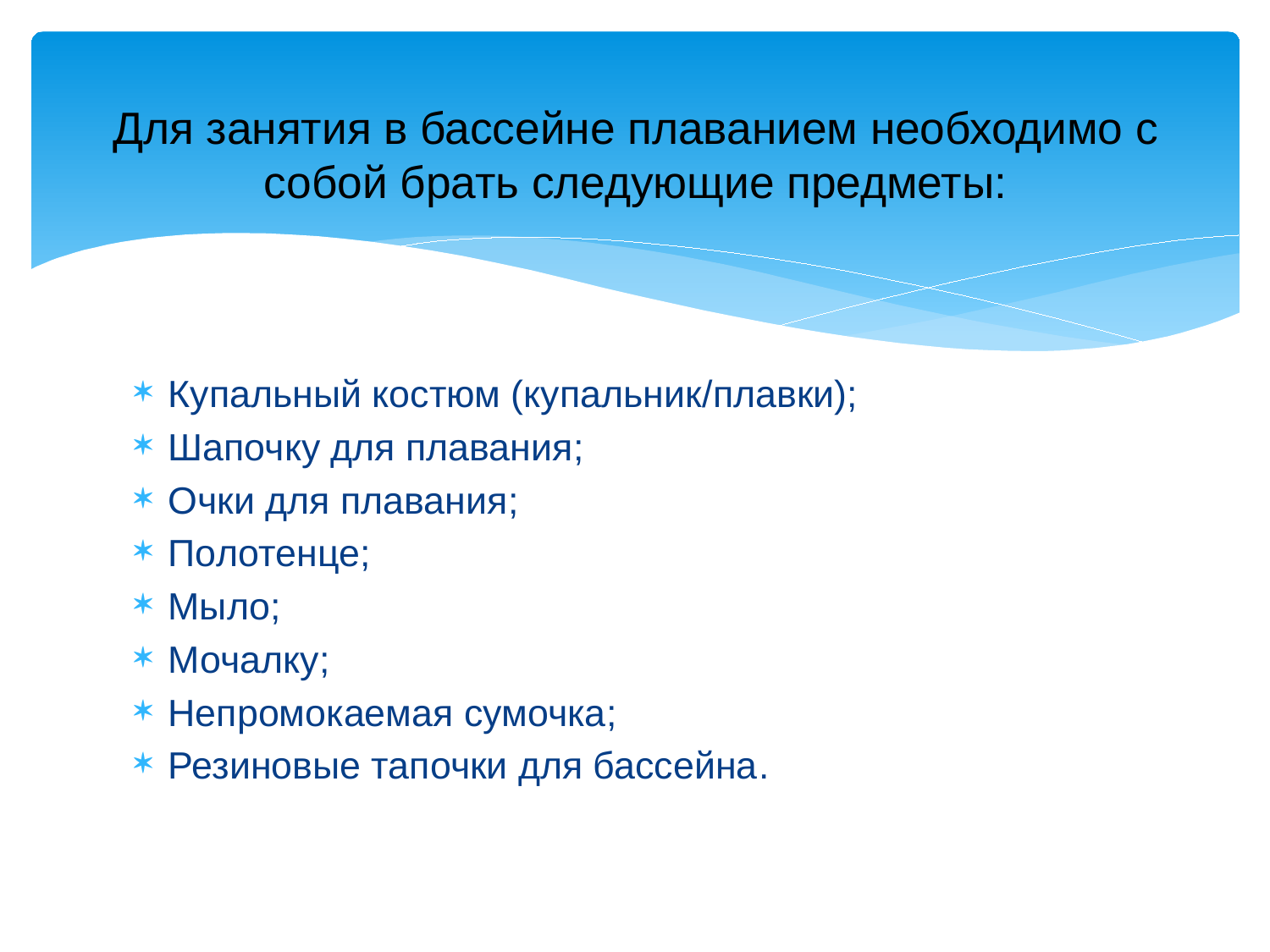

# Для занятия в бассейне плаванием необходимо с собой брать следующие предметы:

Купальный костюм (купальник/плавки);
Шапочку для плавания;
Очки для плавания;
Полотенце;
Мыло;
Мочалку;
Непромокаемая сумочка;
Резиновые тапочки для бассейна.